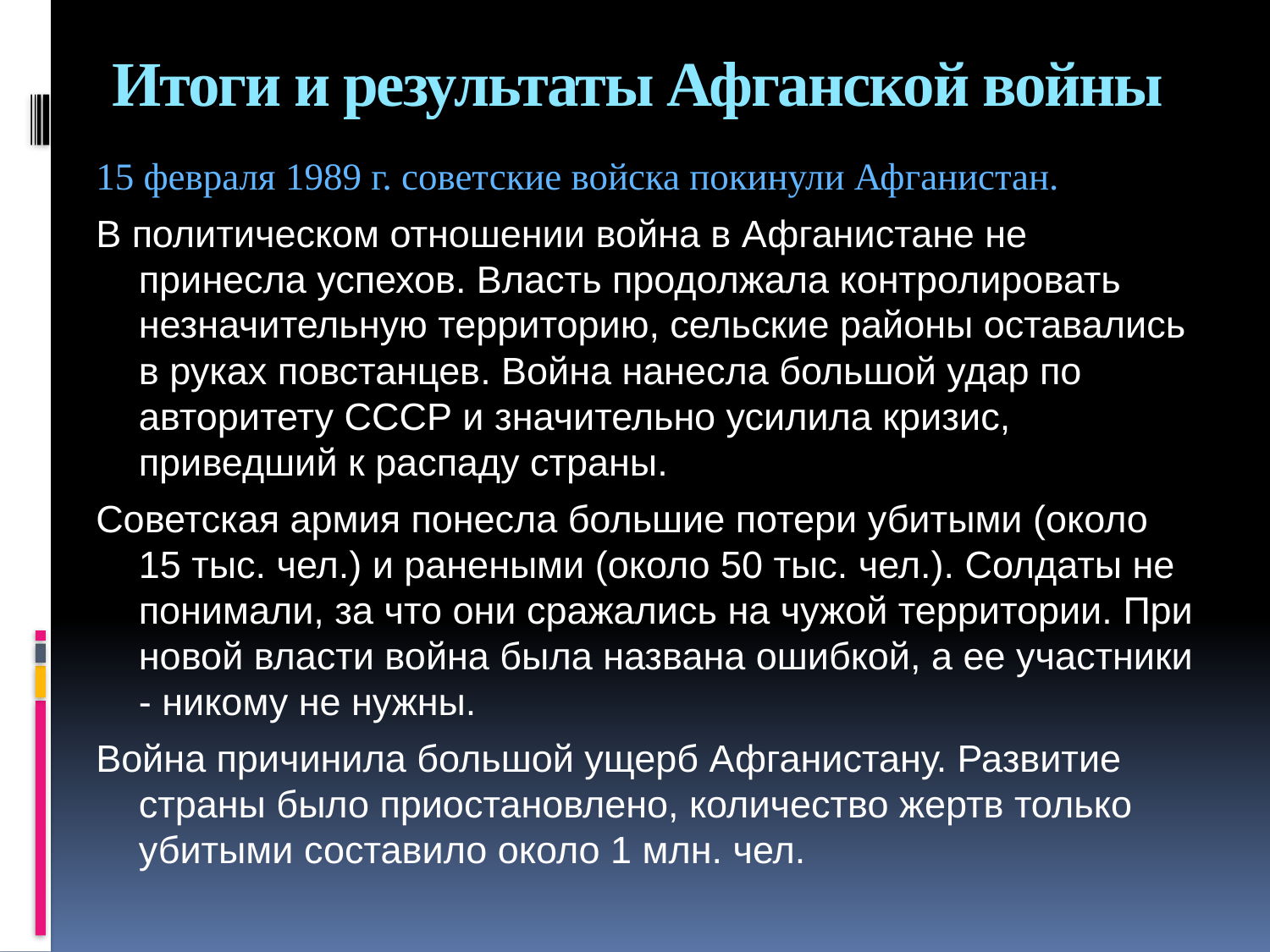

# Итоги и результаты Афганской войны
15 февраля 1989 г. советские войска покинули Афганистан.
В политическом отношении война в Афганистане не принесла успехов. Власть продолжала контролировать незначительную территорию, сельские районы оставались в руках повстанцев. Война нанесла большой удар по авторитету СССР и значительно усилила кризис, приведший к распаду страны.
Советская армия понесла большие потери убитыми (около 15 тыс. чел.) и ранеными (около 50 тыс. чел.). Солдаты не понимали, за что они сражались на чужой территории. При новой власти война была названа ошибкой, а ее участники - никому не нужны.
Война причинила большой ущерб Афганистану. Развитие страны было приостановлено, количество жертв только убитыми составило около 1 млн. чел.